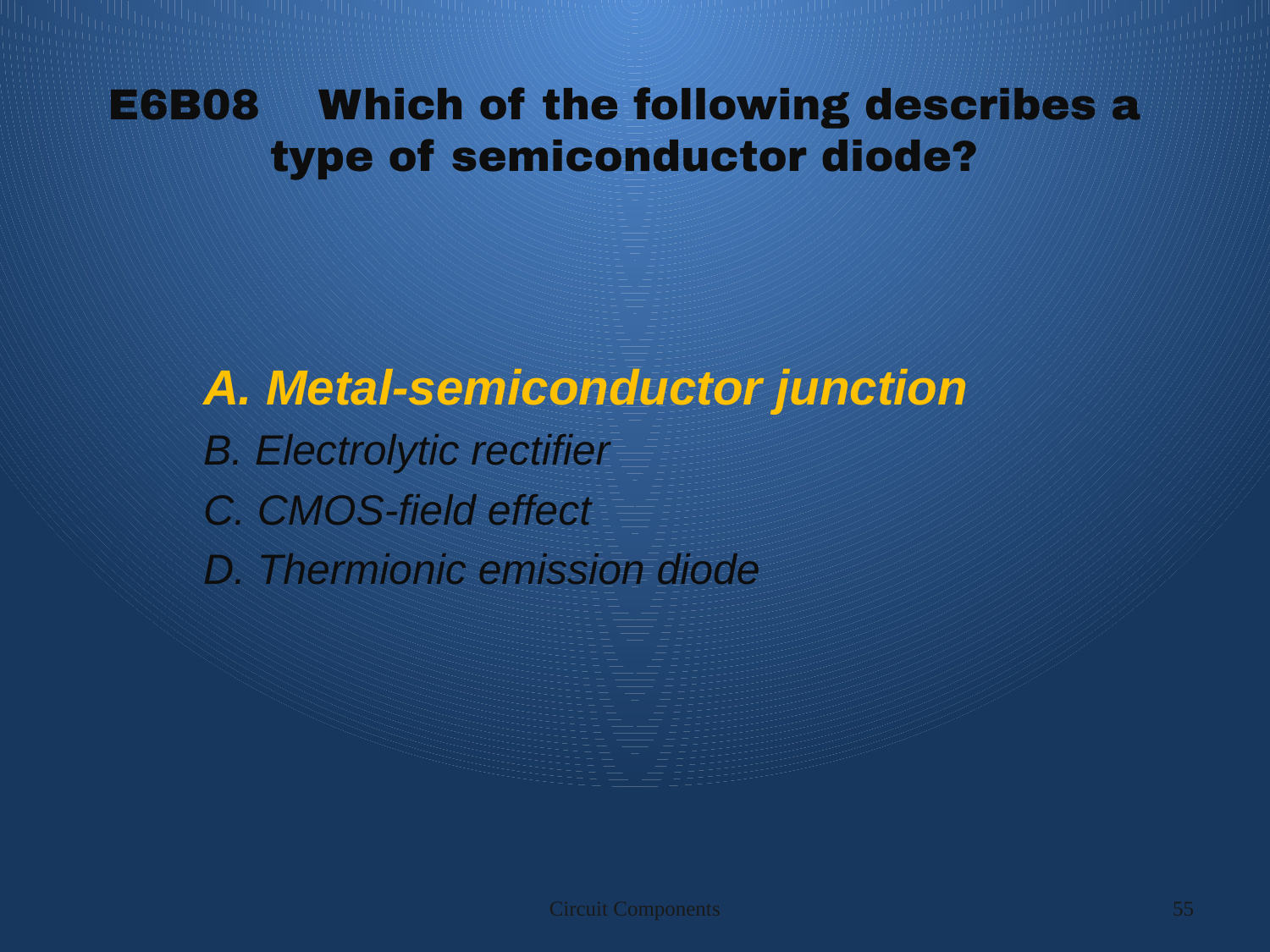

# E6B08    Which of the following describes a type of semiconductor diode?
A. Metal-semiconductor junction
B. Electrolytic rectifier
C. CMOS-field effect
D. Thermionic emission diode
Circuit Components
55